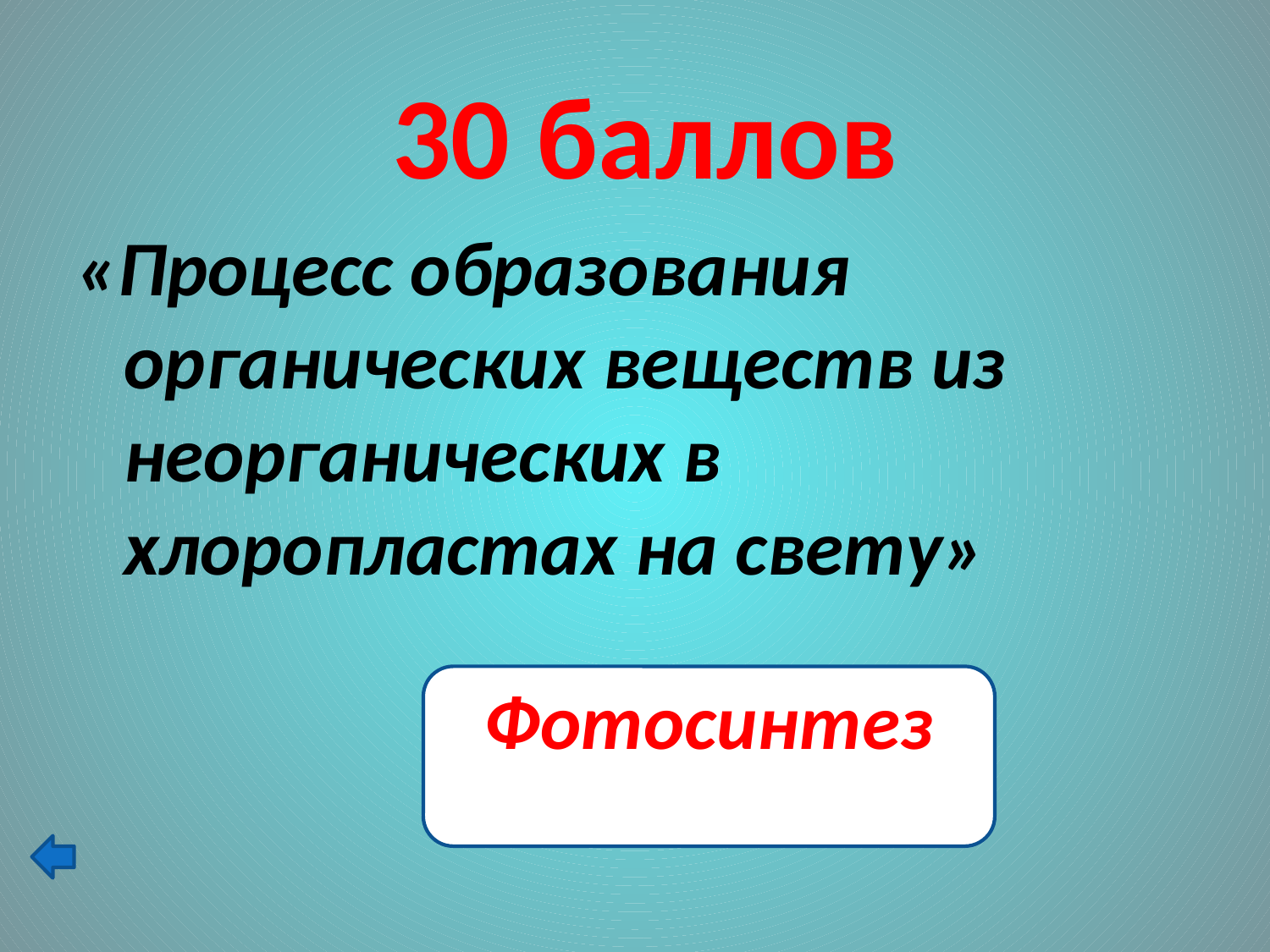

# 30 баллов
«Процесс образования органических веществ из неорганических в хлоропластах на свету»
Фотосинтез